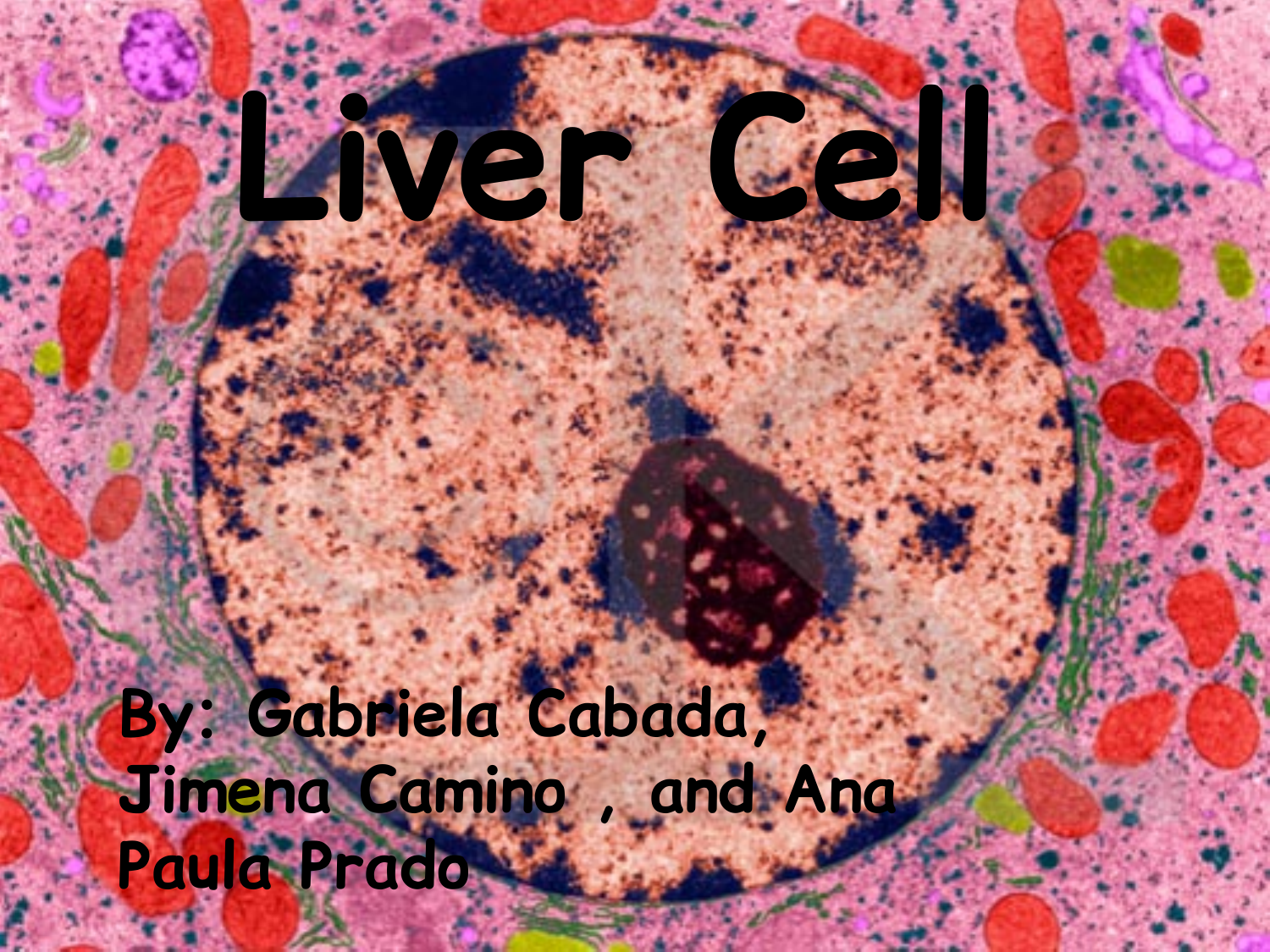

Liver Cell
By: Gabriela Cabada, Jimena Camino , and Ana Paula Prado